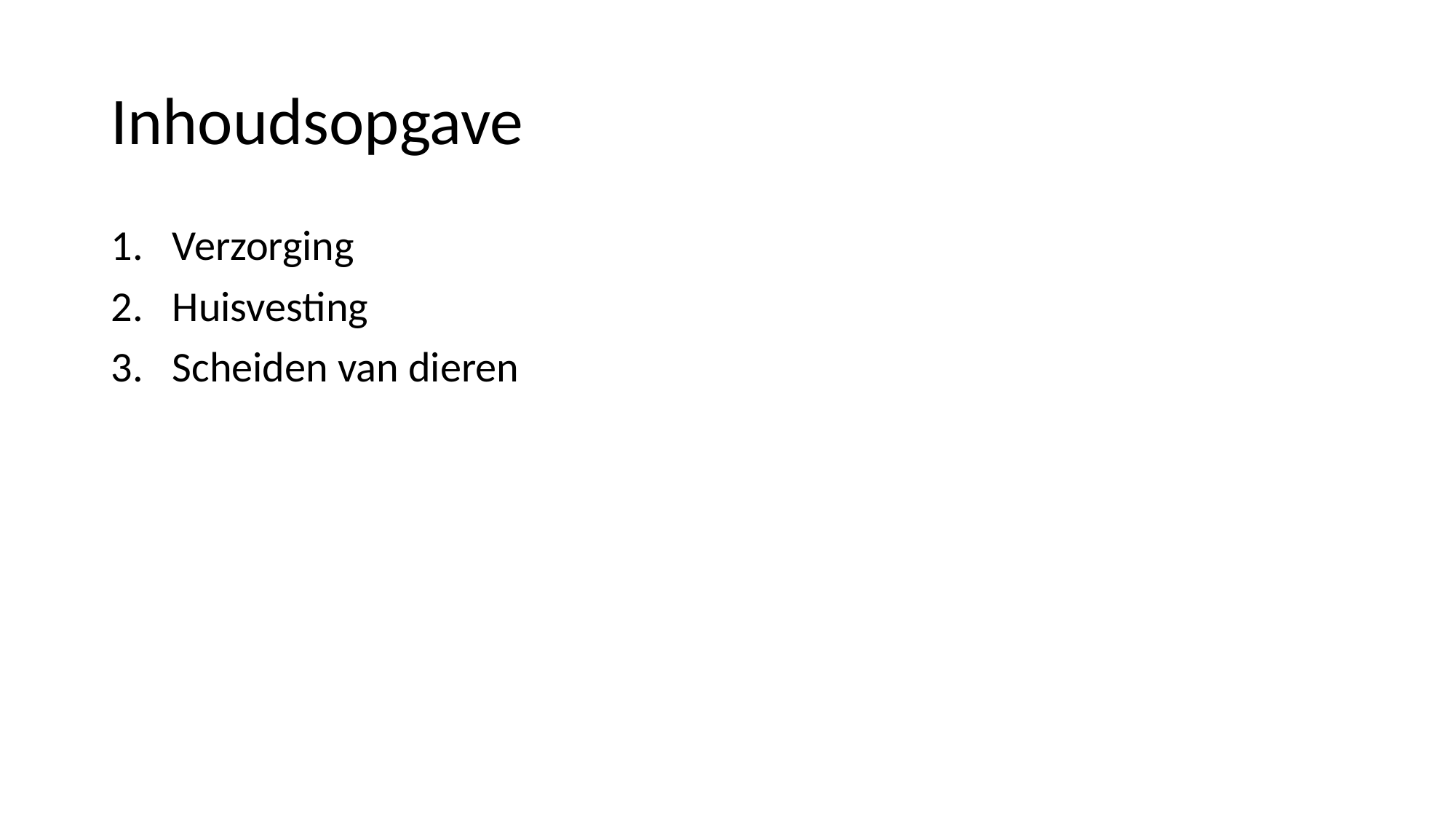

# Inhoudsopgave
Verzorging
Huisvesting
Scheiden van dieren